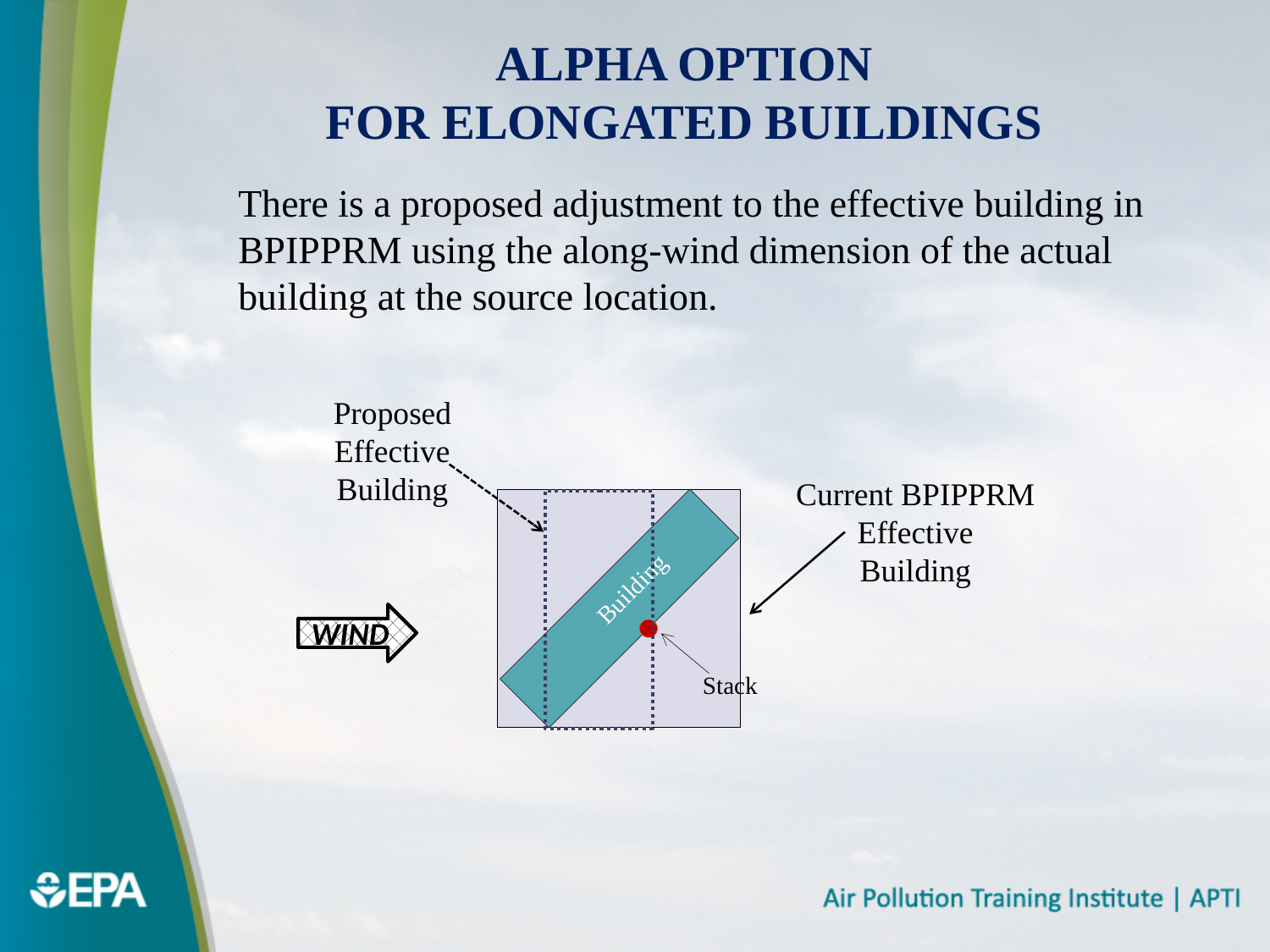

Alpha Option
for elongated buildings
There is a proposed adjustment to the effective building in BPIPPRM using the along-wind dimension of the actual building at the source location.
Proposed
Effective
Building
Current BPIPPRM
Effective
Building

Building

Stack
WIND